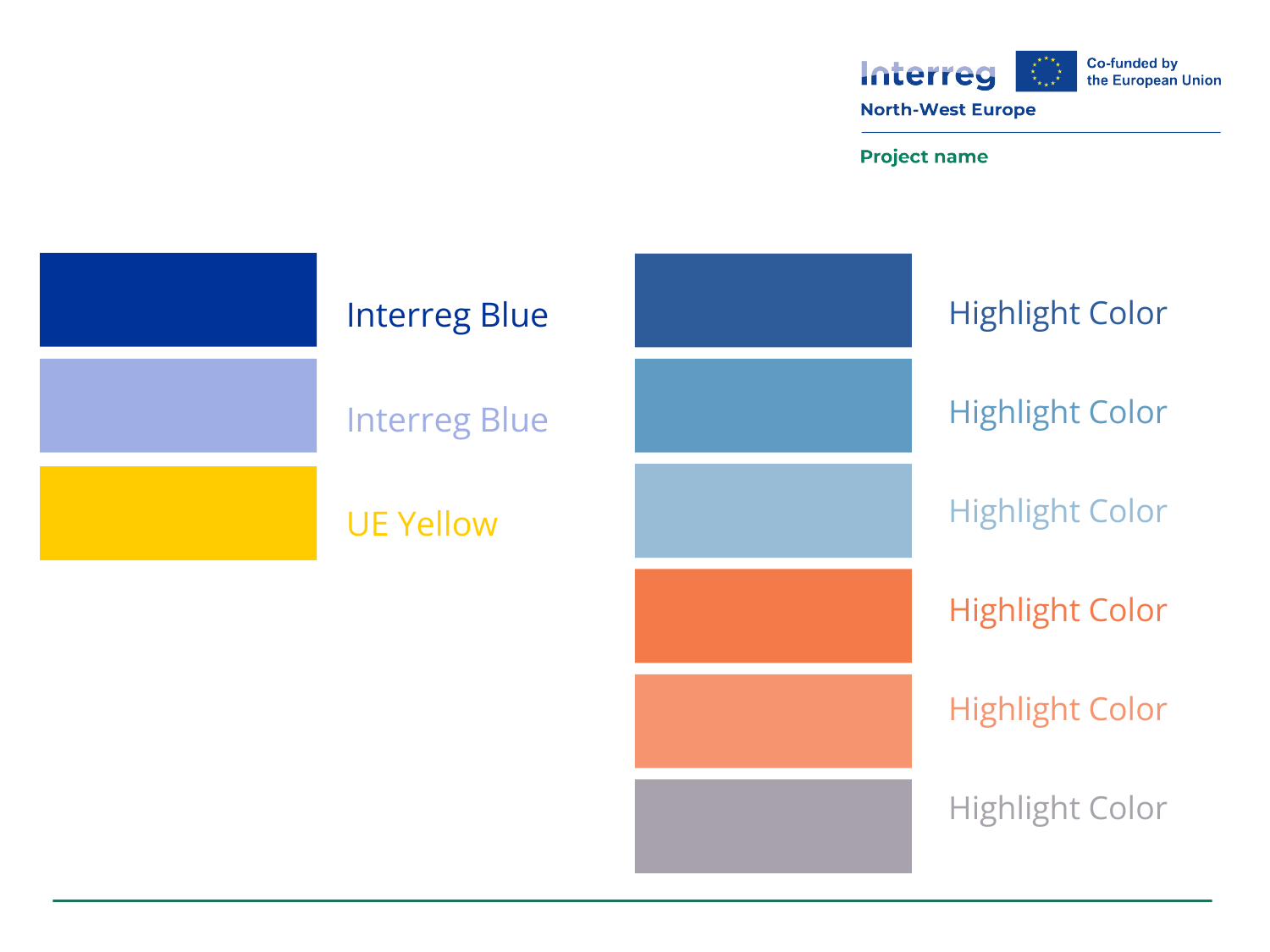

Highlight Color

Highlight Color

Highlight Color

Highlight Color

Highlight Color

Highlight Color
Interreg Blue

Interreg Blue

UE Yellow